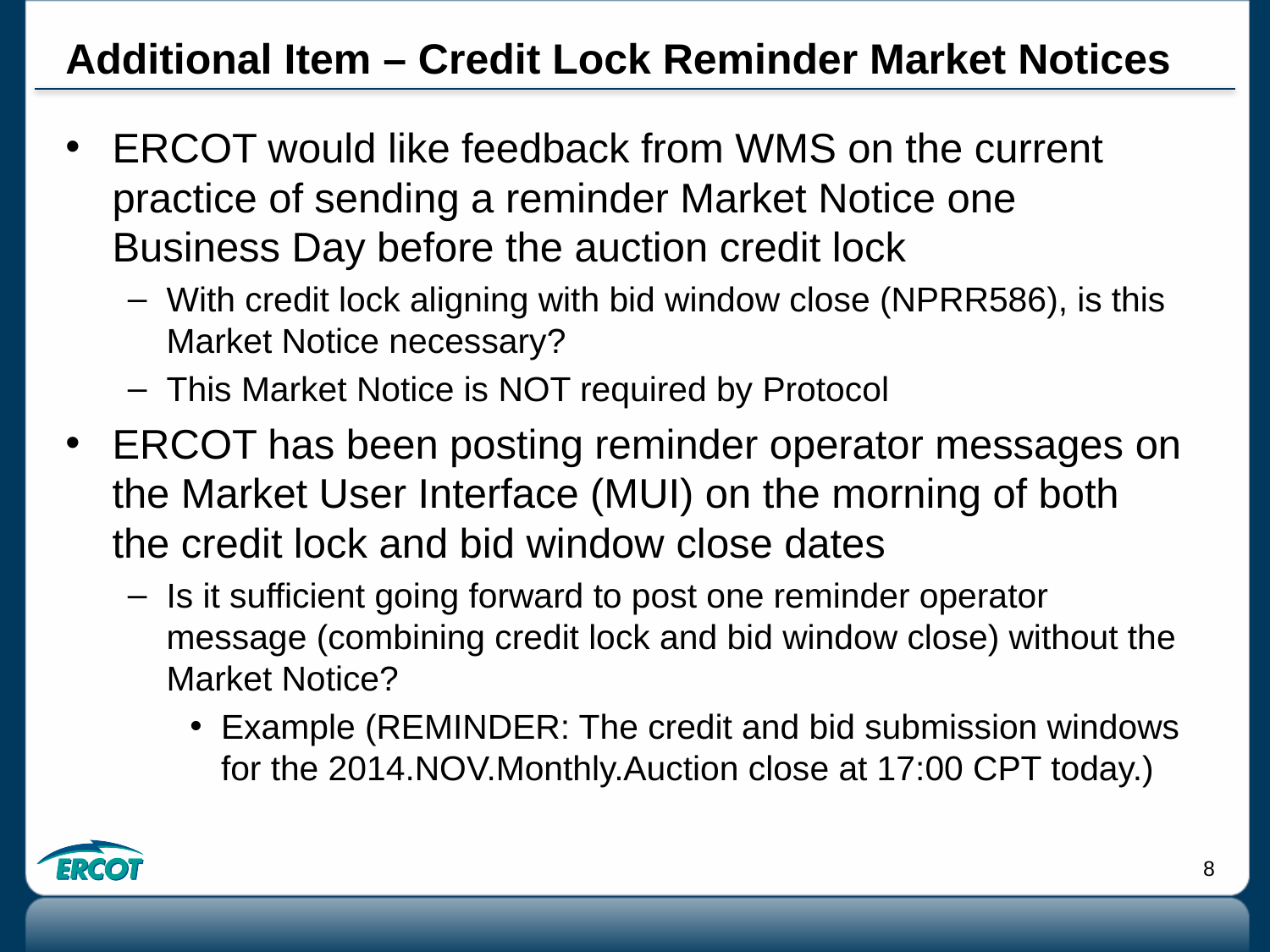

# Additional Item – Credit Lock Reminder Market Notices
ERCOT would like feedback from WMS on the current practice of sending a reminder Market Notice one Business Day before the auction credit lock
With credit lock aligning with bid window close (NPRR586), is this Market Notice necessary?
This Market Notice is NOT required by Protocol
ERCOT has been posting reminder operator messages on the Market User Interface (MUI) on the morning of both the credit lock and bid window close dates
Is it sufficient going forward to post one reminder operator message (combining credit lock and bid window close) without the Market Notice?
Example (REMINDER: The credit and bid submission windows for the 2014.NOV.Monthly.Auction close at 17:00 CPT today.)